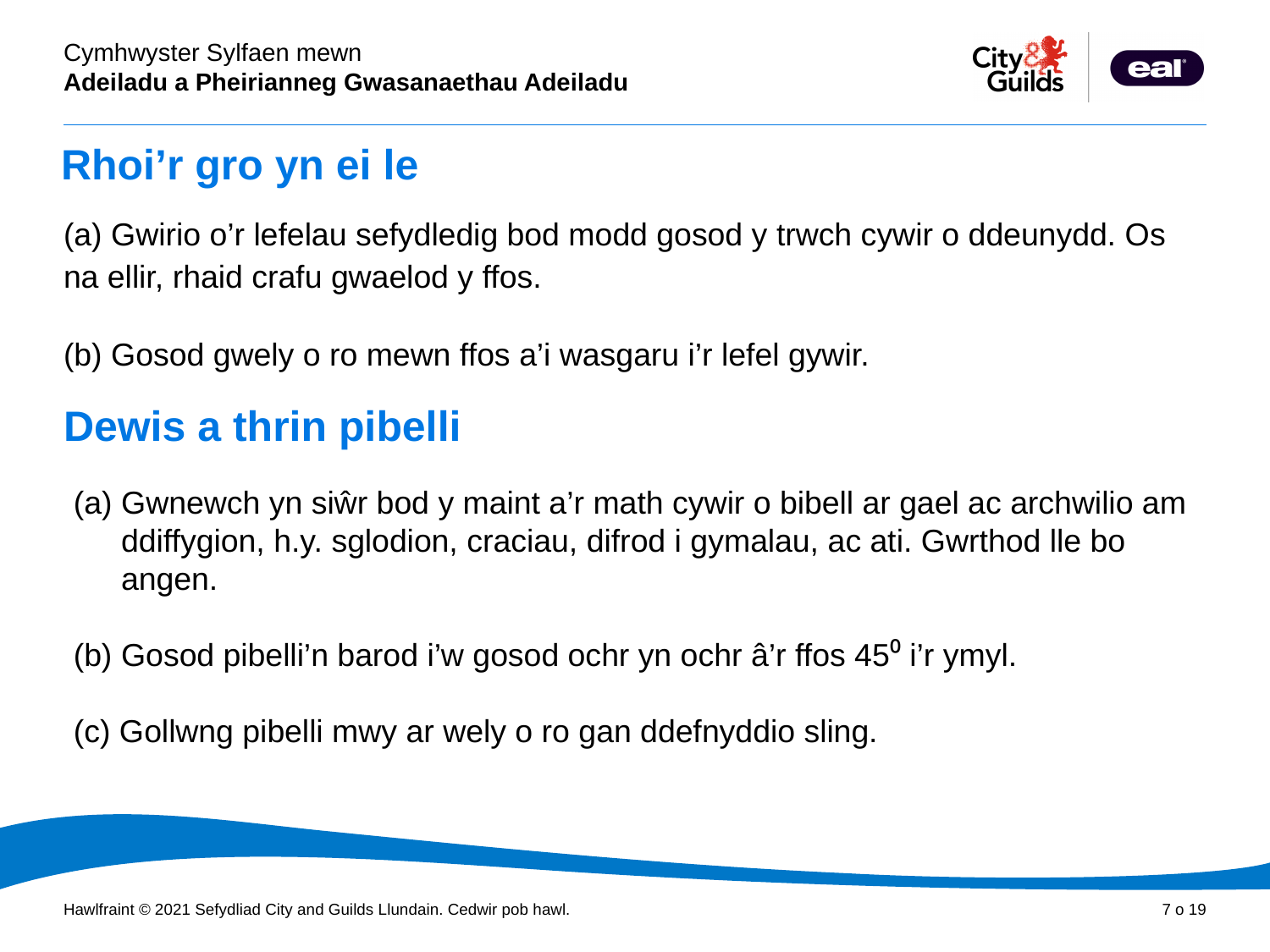

# Rhoi’r gro yn ei le
(a) Gwirio o’r lefelau sefydledig bod modd gosod y trwch cywir o ddeunydd. Os na ellir, rhaid crafu gwaelod y ffos.
(b) Gosod gwely o ro mewn ffos a’i wasgaru i’r lefel gywir.
Dewis a thrin pibelli
Gwnewch yn siŵr bod y maint a’r math cywir o bibell ar gael ac archwilio am ddiffygion, h.y. sglodion, craciau, difrod i gymalau, ac ati. Gwrthod lle bo angen.

(b) Gosod pibelli’n barod i’w gosod ochr yn ochr â’r ffos 45⁰ i’r ymyl.

(c) Gollwng pibelli mwy ar wely o ro gan ddefnyddio sling.